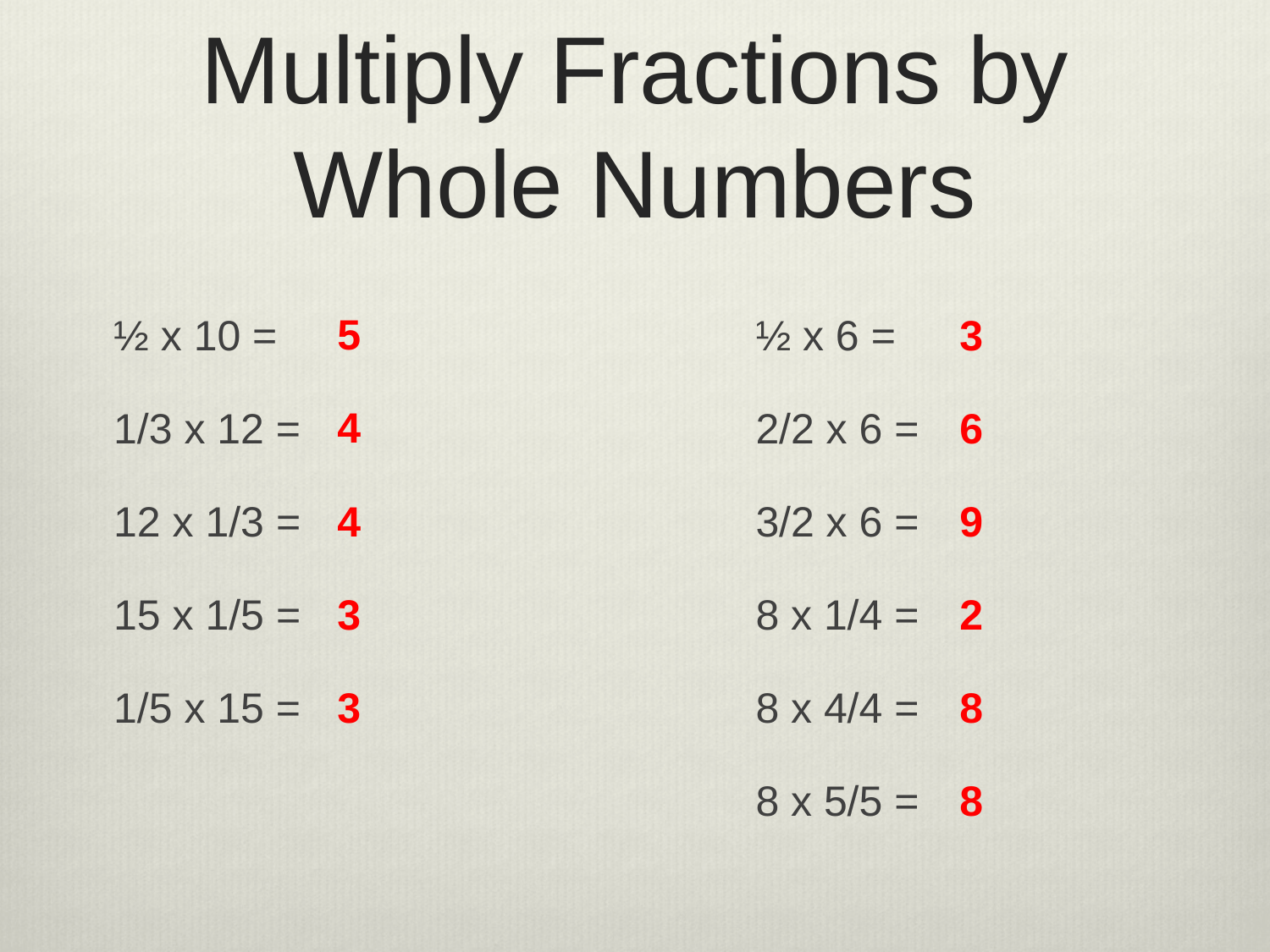

# Multiply Fractions by Whole Numbers
5
4
4
3
3
½ x 6 =
2/2 x 6 =
3/2 x 6 =
8 x 1/4 =
8 x 4/4 =
8 x 5/5 =
½ x 10 =
1/3 x 12 =
12 x 1/3 =
15 x 1/5 =
1/5 x 15 =
3
6
9
2
8
8